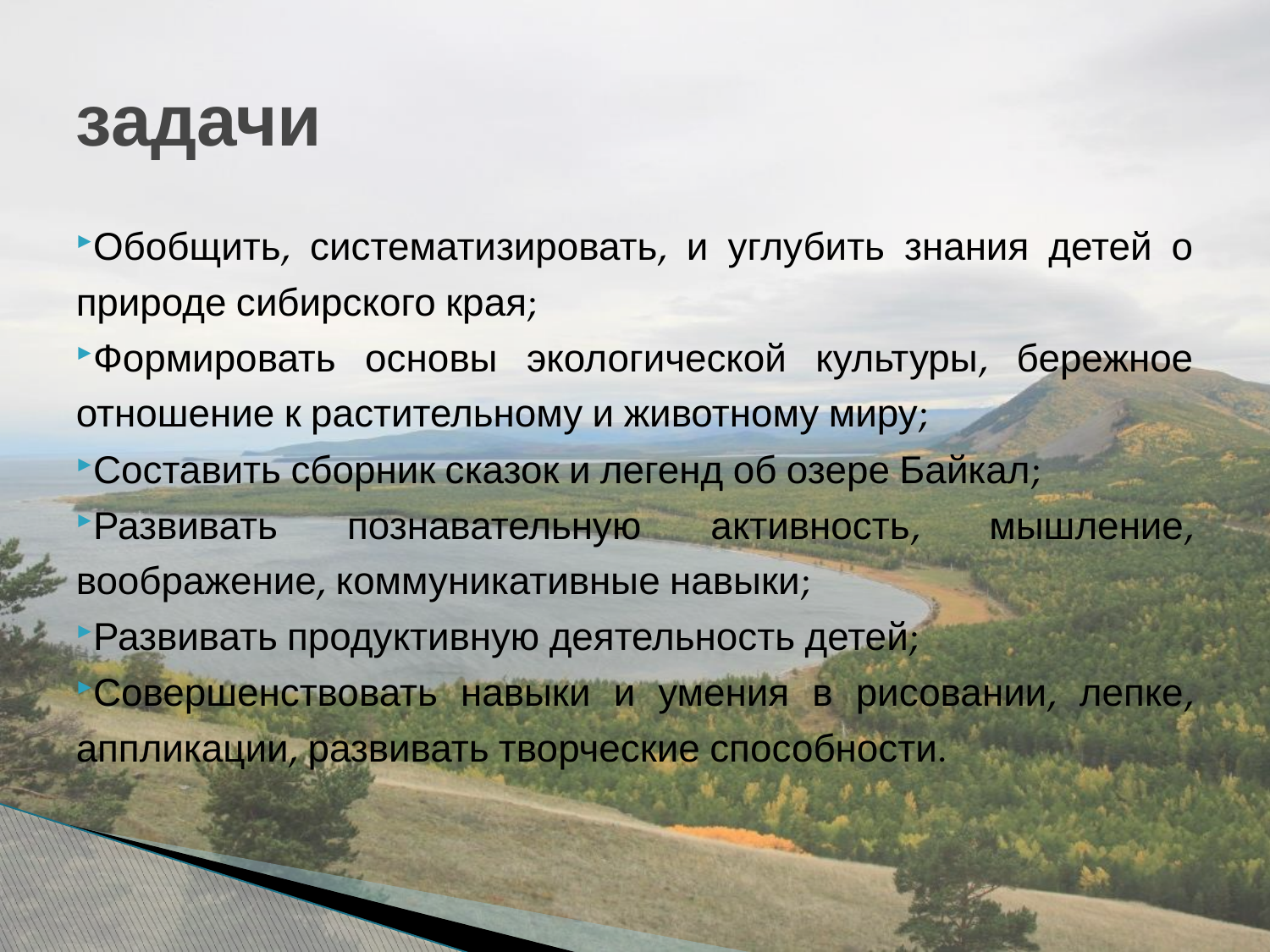

# задачи
Обобщить, систематизировать, и углубить знания детей о природе сибирского края;
Формировать основы экологической культуры, бережное отношение к растительному и животному миру;
Составить сборник сказок и легенд об озере Байкал;
Развивать познавательную активность, мышление, воображение, коммуникативные навыки;
Развивать продуктивную деятельность детей;
Совершенствовать навыки и умения в рисовании, лепке, аппликации, развивать творческие способности.